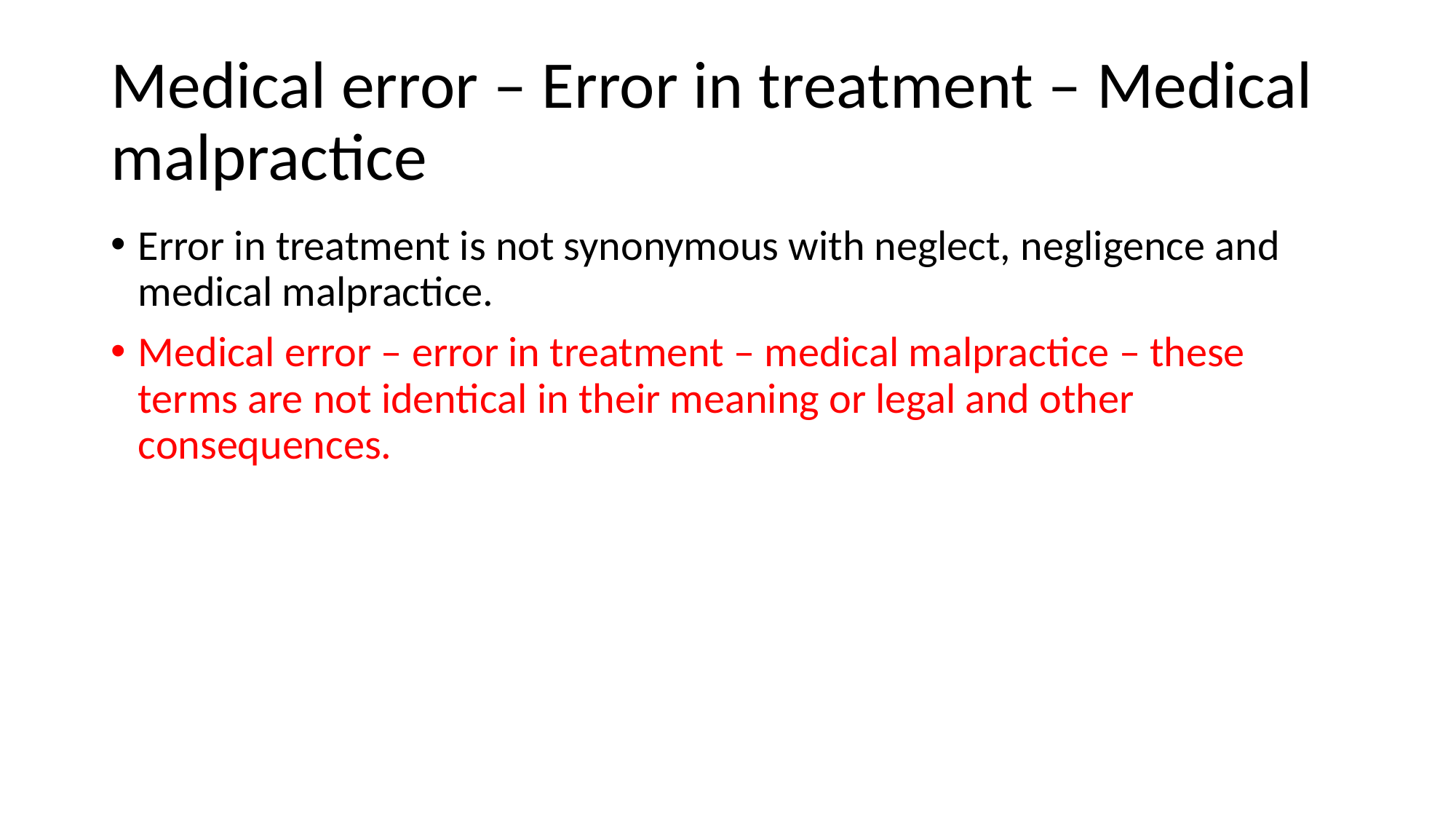

# Medical error – Error in treatment – Medical malpractice
Error in treatment is not synonymous with neglect, negligence and medical malpractice.
Medical error – error in treatment – medical malpractice – these terms are not identical in their meaning or legal and other consequences.